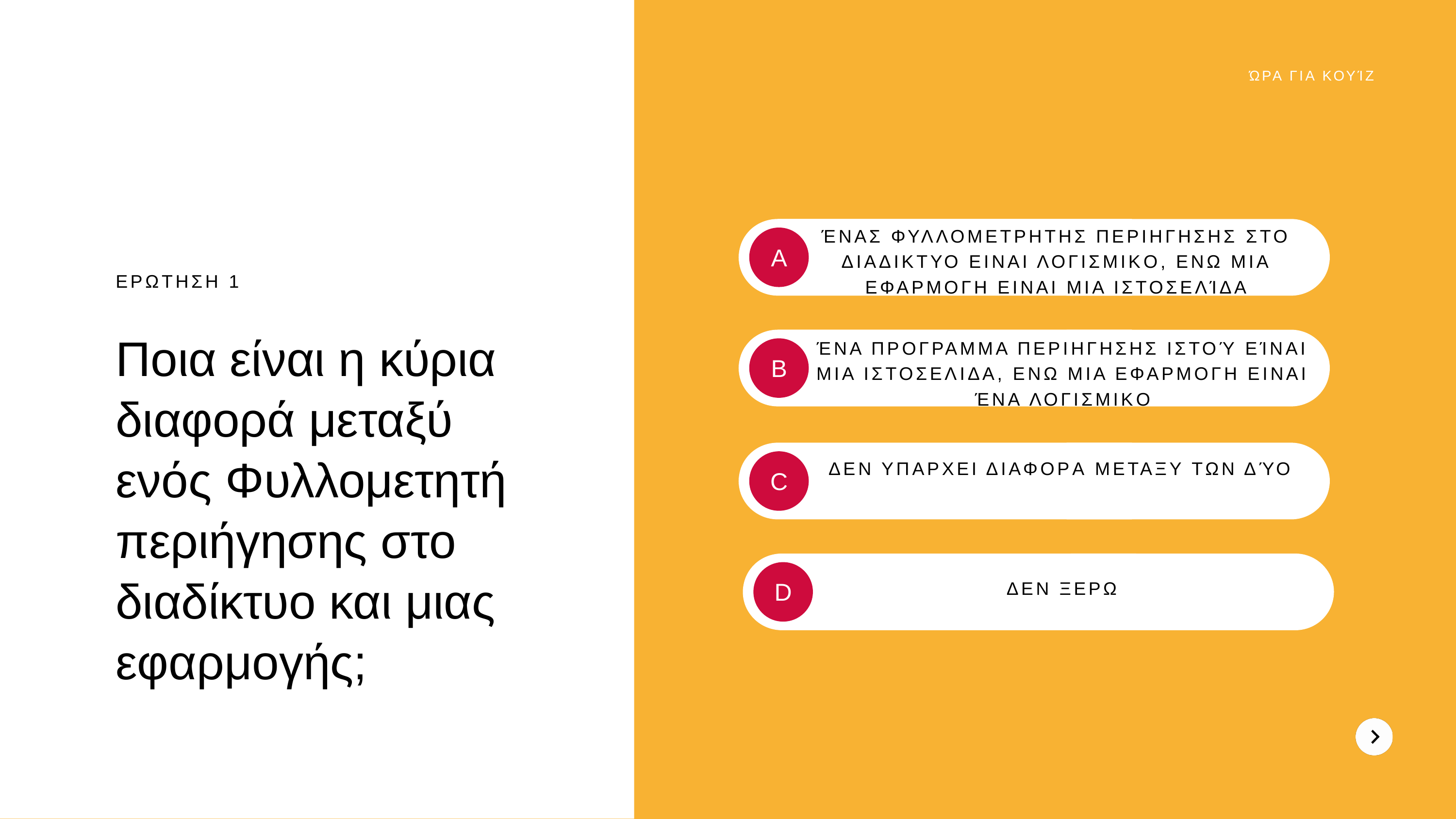

ΏΡΑ ΓΙΑ ΚΟΥΊΖ

ΈΝΑΣ ΦΥΛΛΟΜΕΤΡΗΤΗΣ ΠΕΡΙΗΓΗΣΗΣ ΣΤΟ ΔΙΑΔΙΚΤΥΟ ΕΙΝΑΙ ΛΟΓΙΣΜΙΚΟ, ΕΝΩ ΜΙΑ ΕΦΑΡΜΟΓΗ ΕΙΝΑΙ ΜΙΑ ΙΣΤΟΣΕΛΊΔΑ

A
ΕΡΩΤΗΣΗ 1
Ποια είναι η κύρια διαφορά μεταξύ ενός Φυλλομετητή περιήγησης στο διαδίκτυο και μιας εφαρμογής;

ΈΝΑ ΠΡΟΓΡΑΜΜΑ ΠΕΡΙΗΓΗΣΗΣ ΙΣΤΟΎ ΕΊΝΑΙ ΜΙΑ ΙΣΤΟΣΕΛΙΔΑ, ΕΝΩ ΜΙΑ ΕΦΑΡΜΟΓΗ ΕΙΝΑΙ ΈΝΑ ΛΟΓΙΣΜΙΚΟ

B

ΔΕΝ ΥΠΑΡΧΕΙ ΔΙΑΦΟΡΑ ΜΕΤΑΞΥ ΤΩΝ ΔΎΟ

C

D
ΔΕΝ ΞΕΡΩ